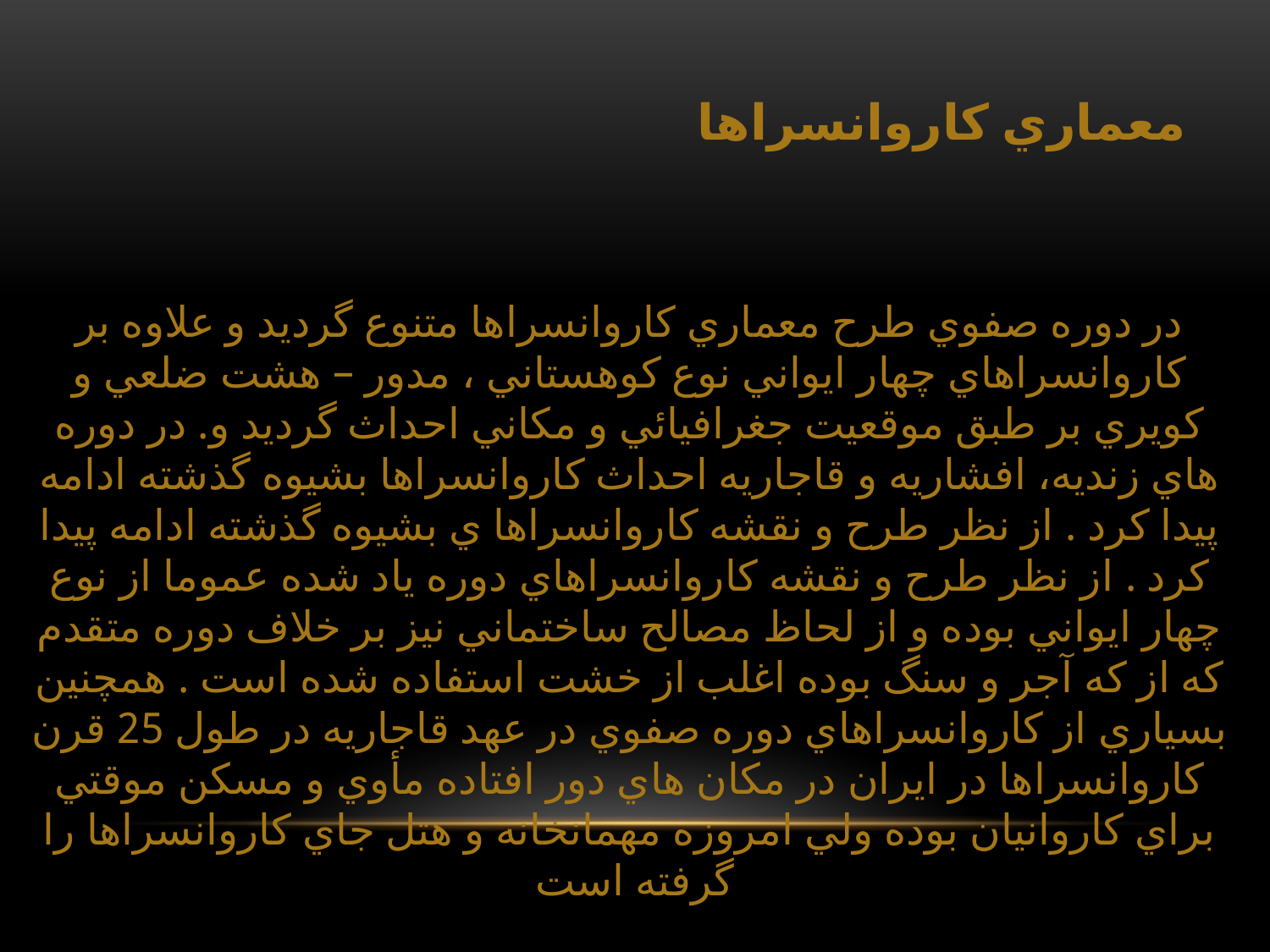

معماري كاروانسراها
در دوره صفوي طرح معماري كاروانسراها متنوع گرديد و علاوه بر كاروانسراهاي چهار ايواني نوع كوهستاني ، مدور – هشت ضلعي و كويري بر طبق موقعيت جغرافيائي و مكاني احداث گرديد و. در دوره هاي زنديه، افشاريه و قاجاريه احداث كاروانسراها بشيوه گذشته ادامه پيدا كرد . از نظر طرح و نقشه كاروانسراها ي بشيوه گذشته ادامه پيدا كرد . از نظر طرح و نقشه كاروانسراهاي دوره ياد شده عموما از نوع چهار ايواني بوده و از لحاظ مصالح ساختماني نيز بر خلاف دوره متقدم كه از كه آجر و سنگ بوده اغلب از خشت استفاده شده است . همچنين بسياري از كاروانسراهاي دوره صفوي در عهد قاجاريه در طول 25 قرن كاروانسراها در ايران در مكان هاي دور افتاده مأوي و مسكن موقتي براي كاروانيان بوده ولي امروزه مهمانخانه و هتل جاي كاروانسراها را گرفته است